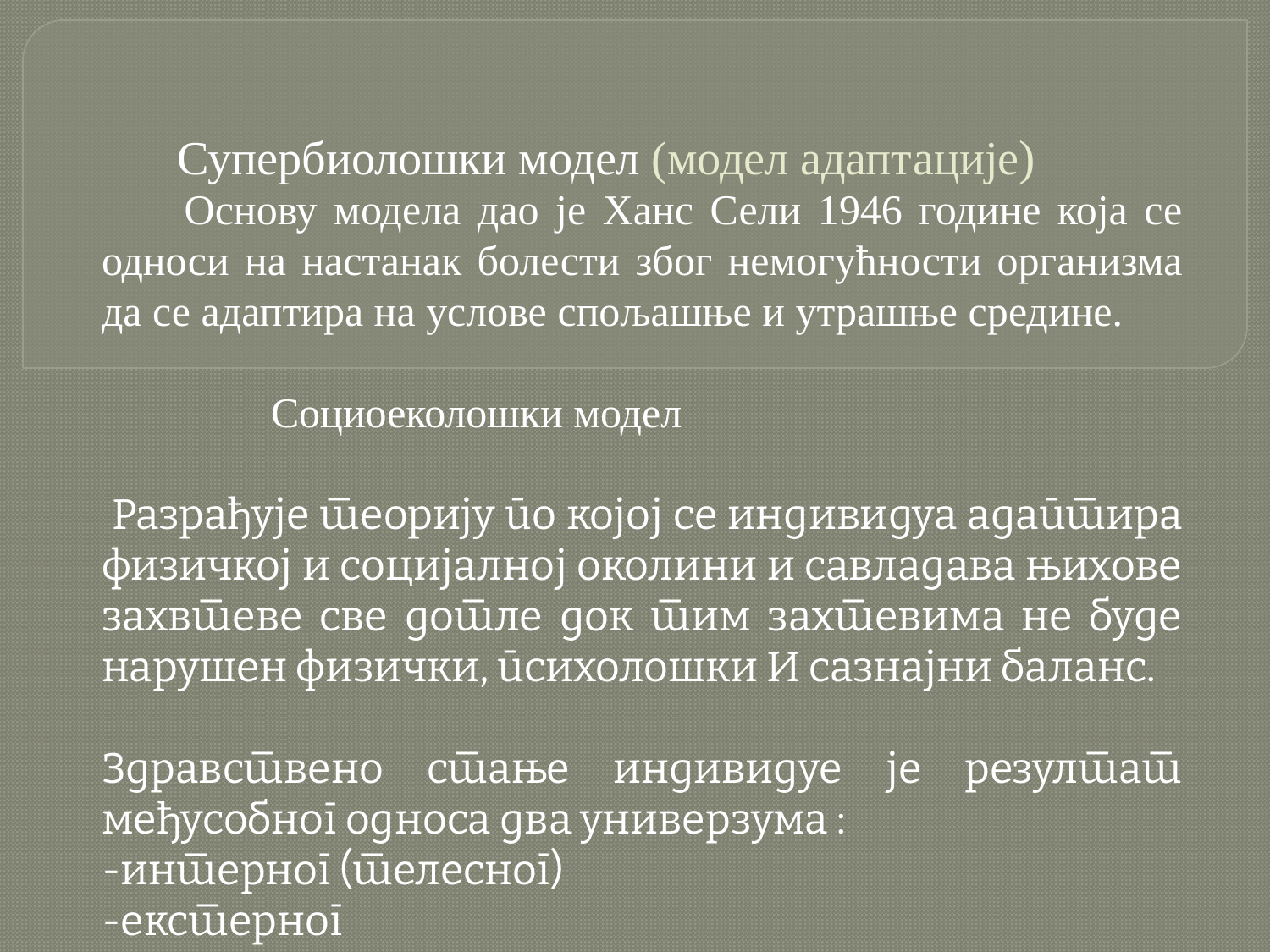

# Супербиолошки модел (модел адаптације)
     Основу модела дао је Ханс Сели 1946 године која се односи на настанак болести због немогућности организма да се адаптира на услове спољашње и утрашње средине.

                    Социоеколошки модел

 Разрађује теорију по којој се индивидуа адаптира физичкој и социјалној околини и савладава њихове захвтеве све дотле док тим захтевима не буде нарушен физички, психолошки И сазнајни баланс.

Здравствено стање индивидуе је резултат међусобног односа два универзума :
-интерног (телесног)
-екстерног